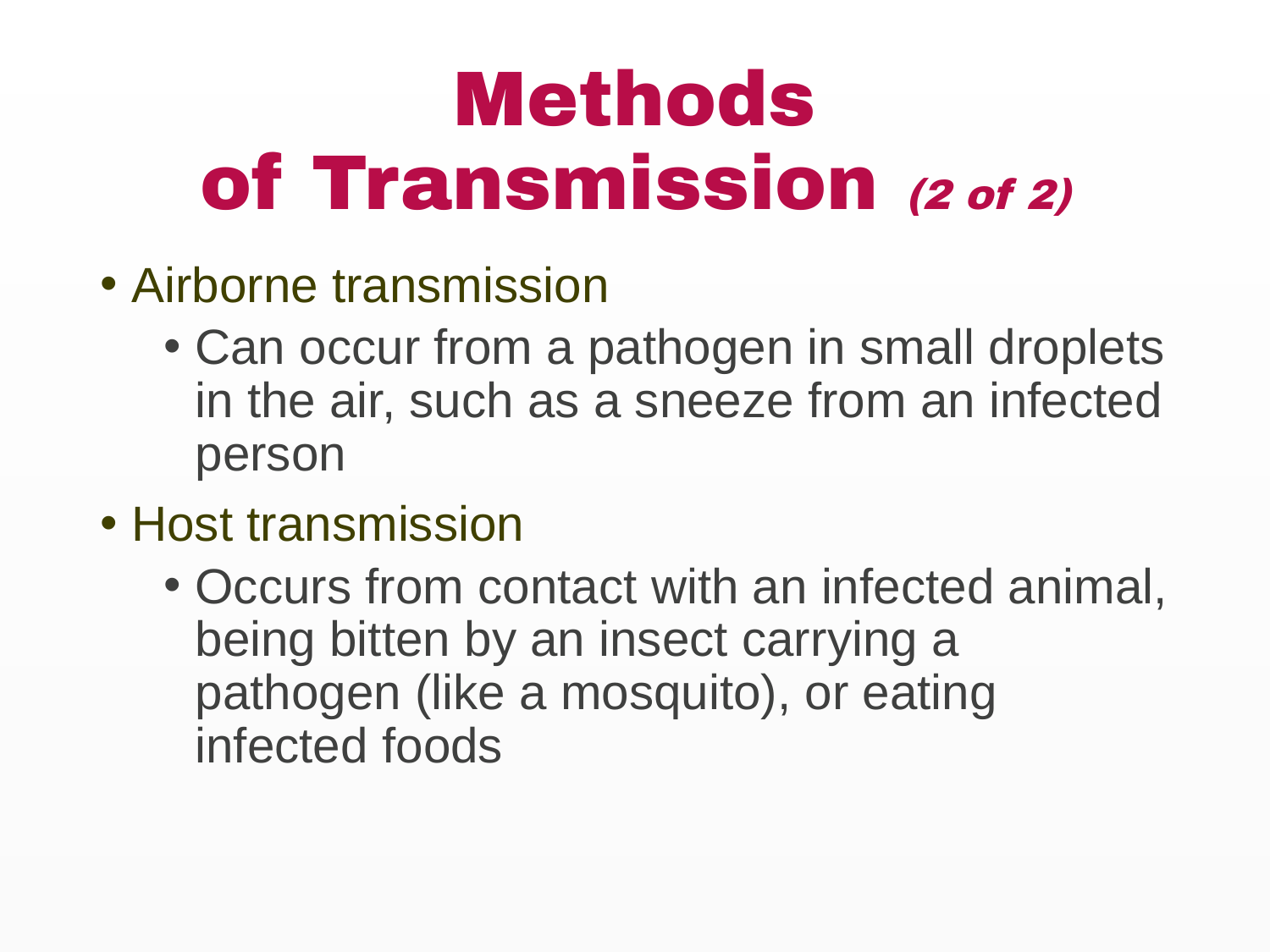

# Methods of Transmission (2 of 2)
Airborne transmission
Can occur from a pathogen in small droplets in the air, such as a sneeze from an infected person
Host transmission
Occurs from contact with an infected animal, being bitten by an insect carrying a pathogen (like a mosquito), or eating infected foods